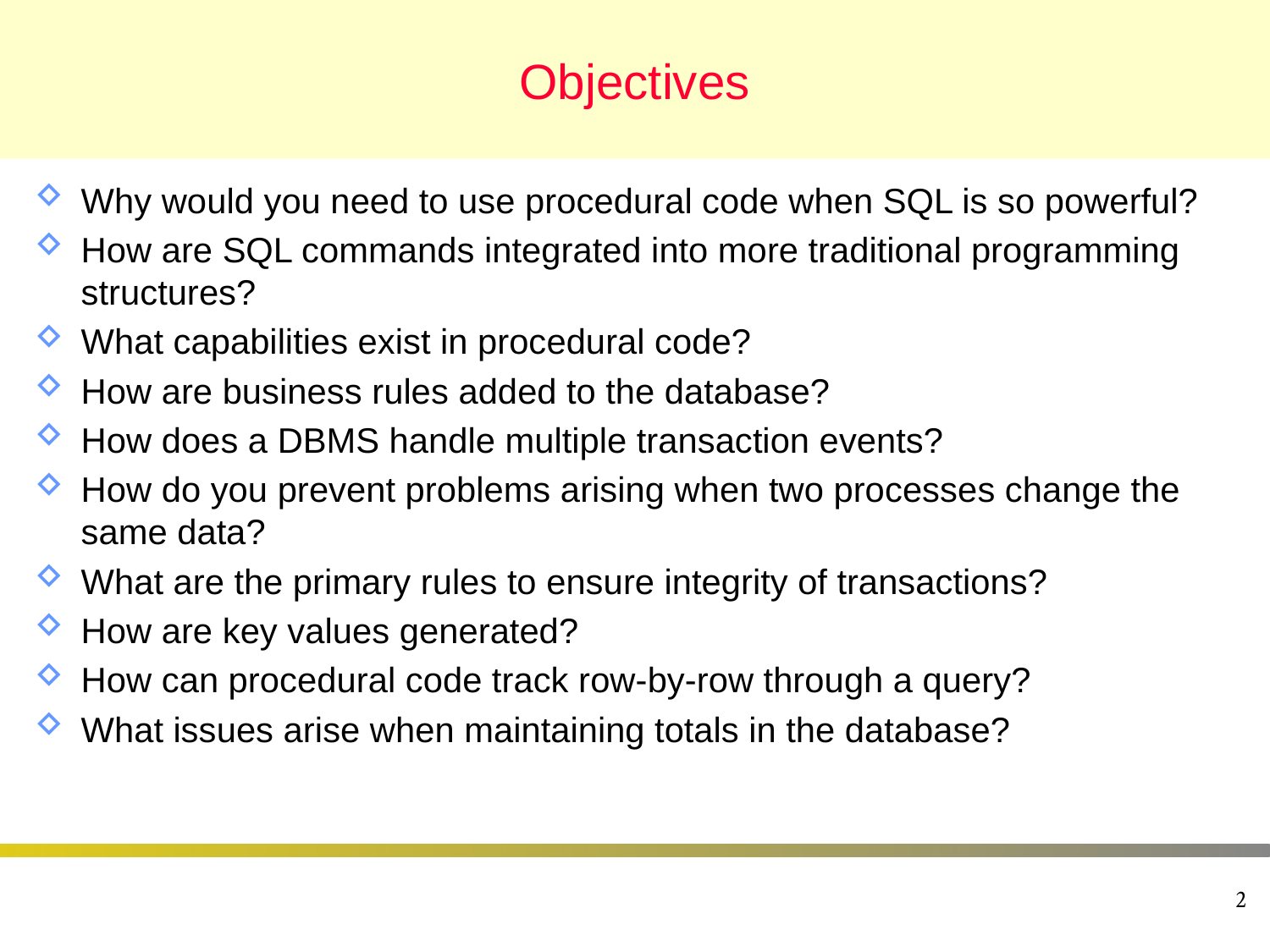

# Objectives
Why would you need to use procedural code when SQL is so powerful?
How are SQL commands integrated into more traditional programming structures?
What capabilities exist in procedural code?
How are business rules added to the database?
How does a DBMS handle multiple transaction events?
How do you prevent problems arising when two processes change the same data?
What are the primary rules to ensure integrity of transactions?
How are key values generated?
How can procedural code track row-by-row through a query?
What issues arise when maintaining totals in the database?
2